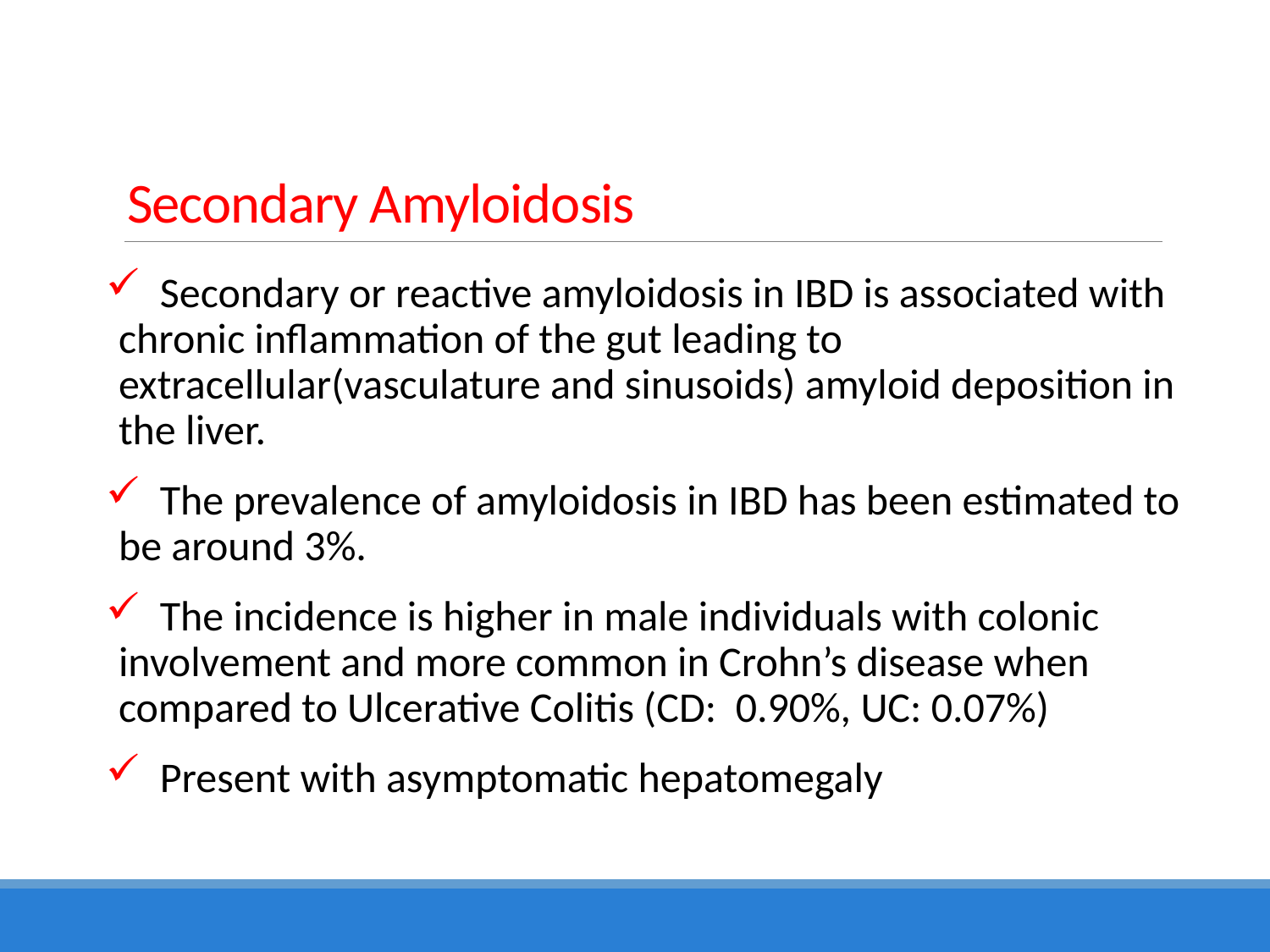

# Secondary Amyloidosis
  Secondary or reactive amyloidosis in IBD is associated with chronic inflammation of the gut leading to extracellular(vasculature and sinusoids) amyloid deposition in the liver.
  The prevalence of amyloidosis in IBD has been estimated to be around 3%.
  The incidence is higher in male individuals with colonic involvement and more common in Crohn’s disease when compared to Ulcerative Colitis (CD:  0.90%, UC: 0.07%)
  Present with asymptomatic hepatomegaly